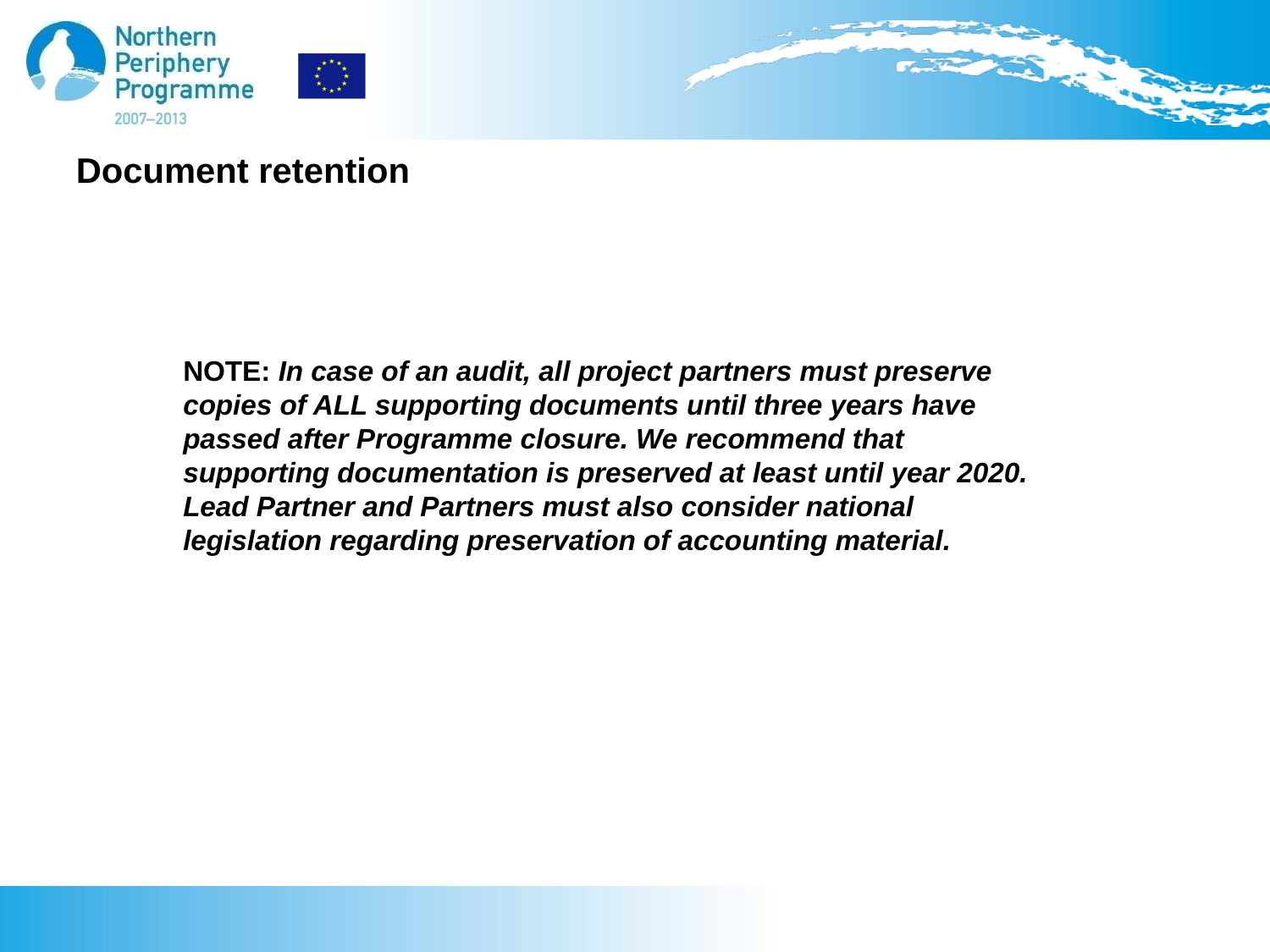

Document retention
NOTE: In case of an audit, all project partners must preserve copies of ALL supporting documents until three years have passed after Programme closure. We recommend that supporting documentation is preserved at least until year 2020. Lead Partner and Partners must also consider national legislation regarding preservation of accounting material.